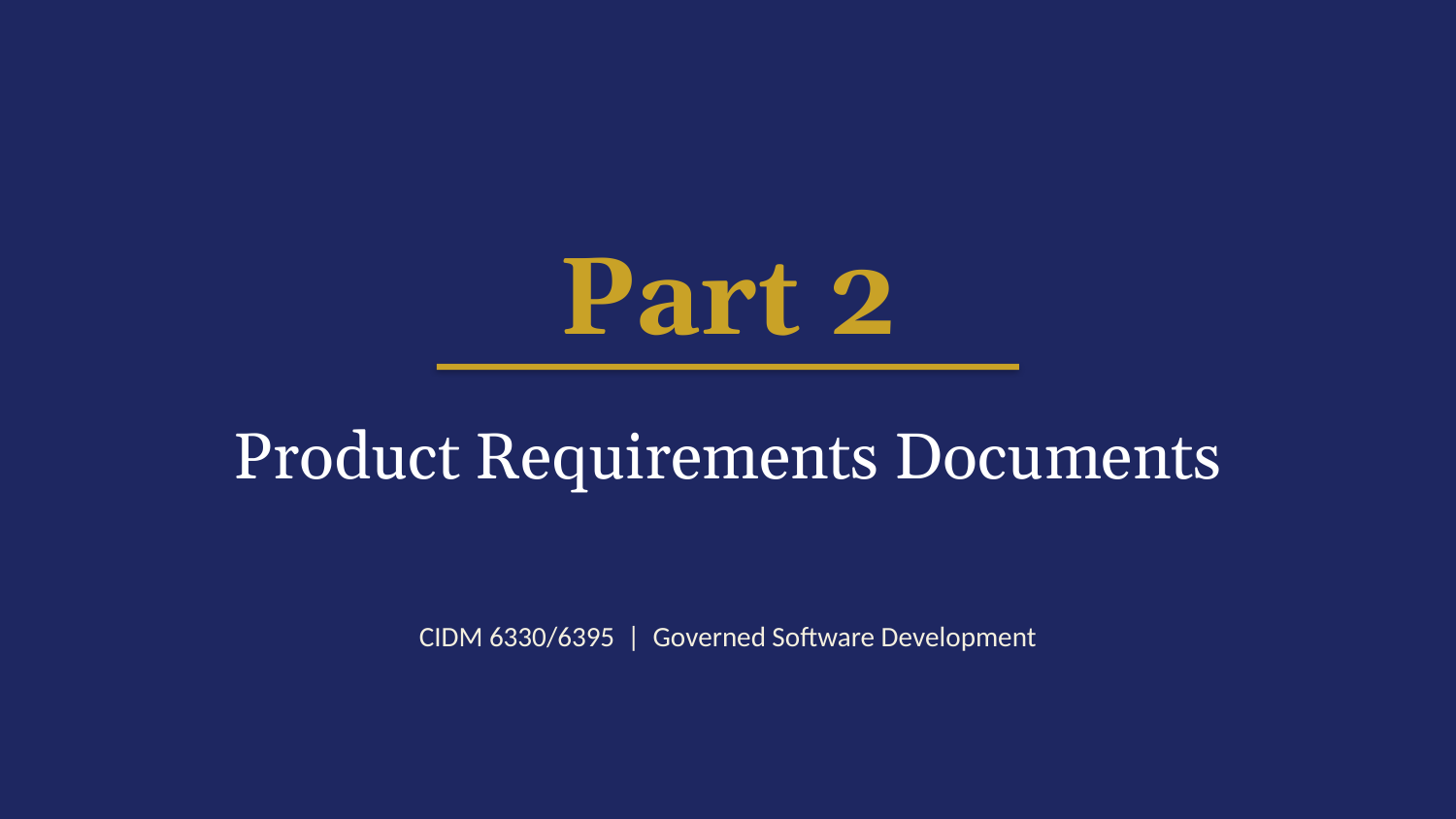

Part 2

Product Requirements Documents
CIDM 6330/6395  |  Governed Software Development